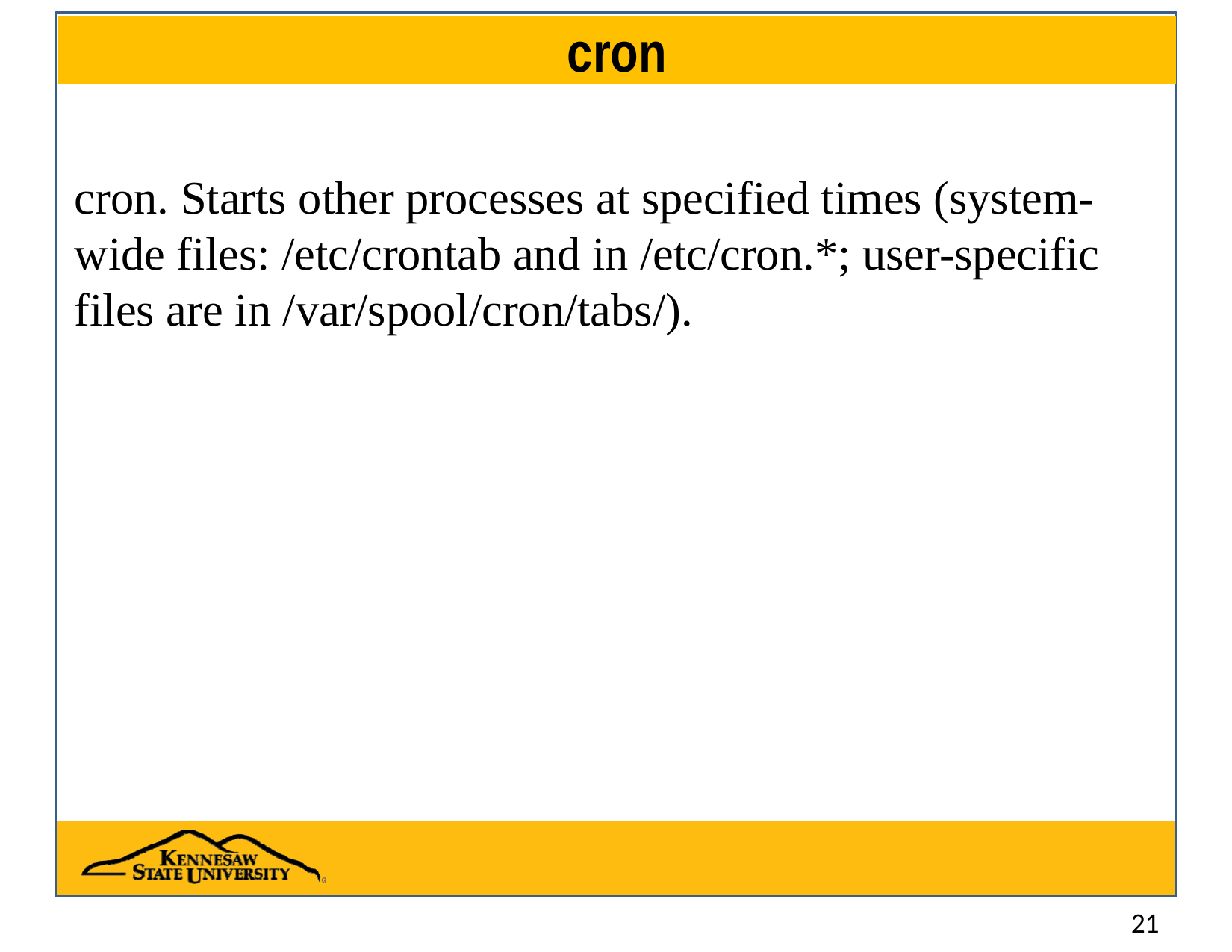

# cron
cron. Starts other processes at specified times (system-wide files: /etc/crontab and in /etc/cron.*; user-specific files are in /var/spool/cron/tabs/).